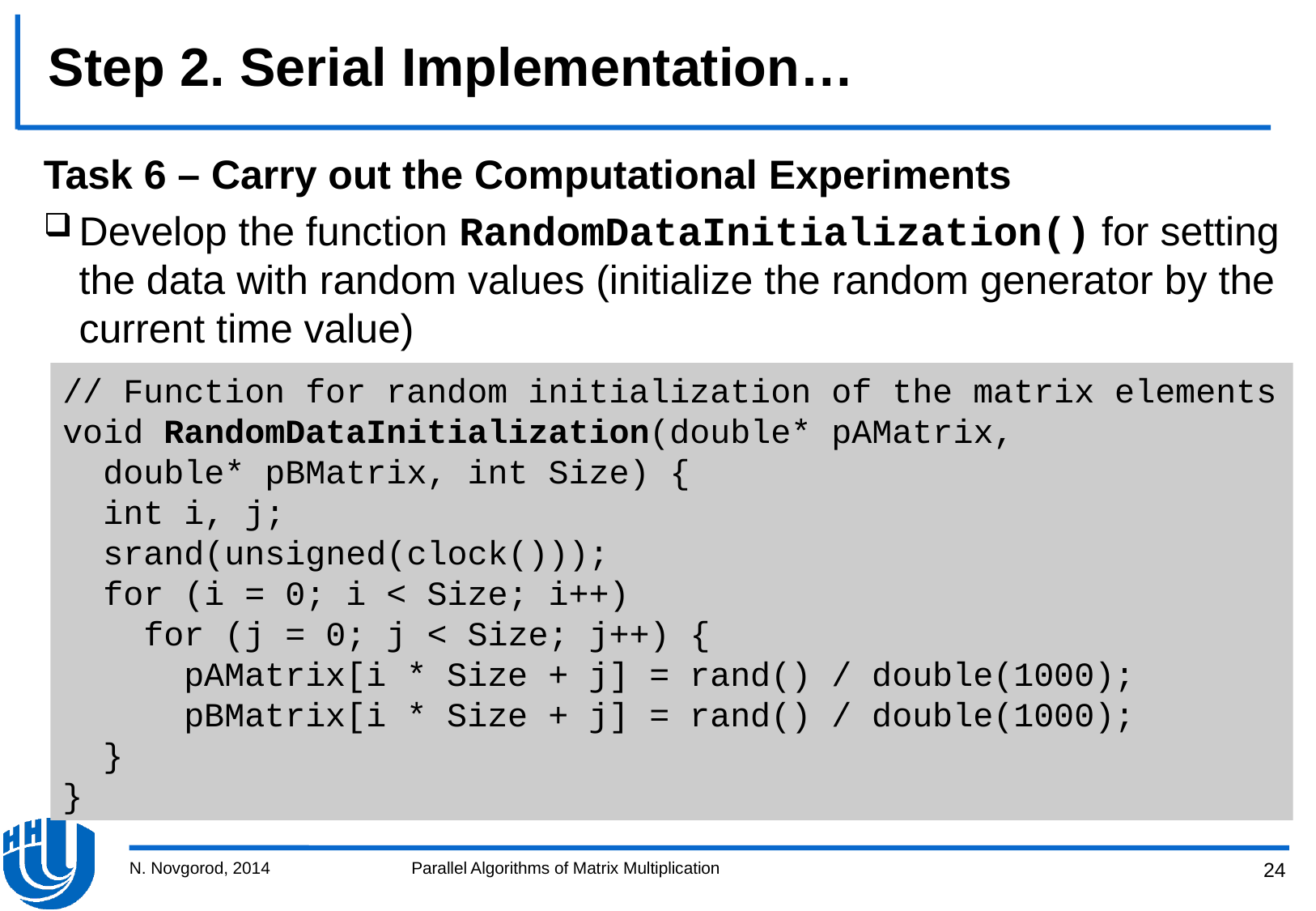

# Step 2. Serial Implementation…
Task 6 – Carry out the Computational Experiments
Develop the function RandomDataInitialization() for setting the data with random values (initialize the random generator by the current time value)
// Function for random initialization of the matrix elements
void RandomDataInitialization(double* pAMatrix,
  double* pBMatrix, int Size) {
  int i, j;
  srand(unsigned(clock()));
  for (i = 0; i < Size; i++)
    for (j = 0; j < Size; j++) {
      pAMatrix[i * Size + j] = rand() / double(1000);
      pBMatrix[i * Size + j] = rand() / double(1000);
  }
}
N. Novgorod, 2014
Parallel Algorithms of Matrix Multiplication
24